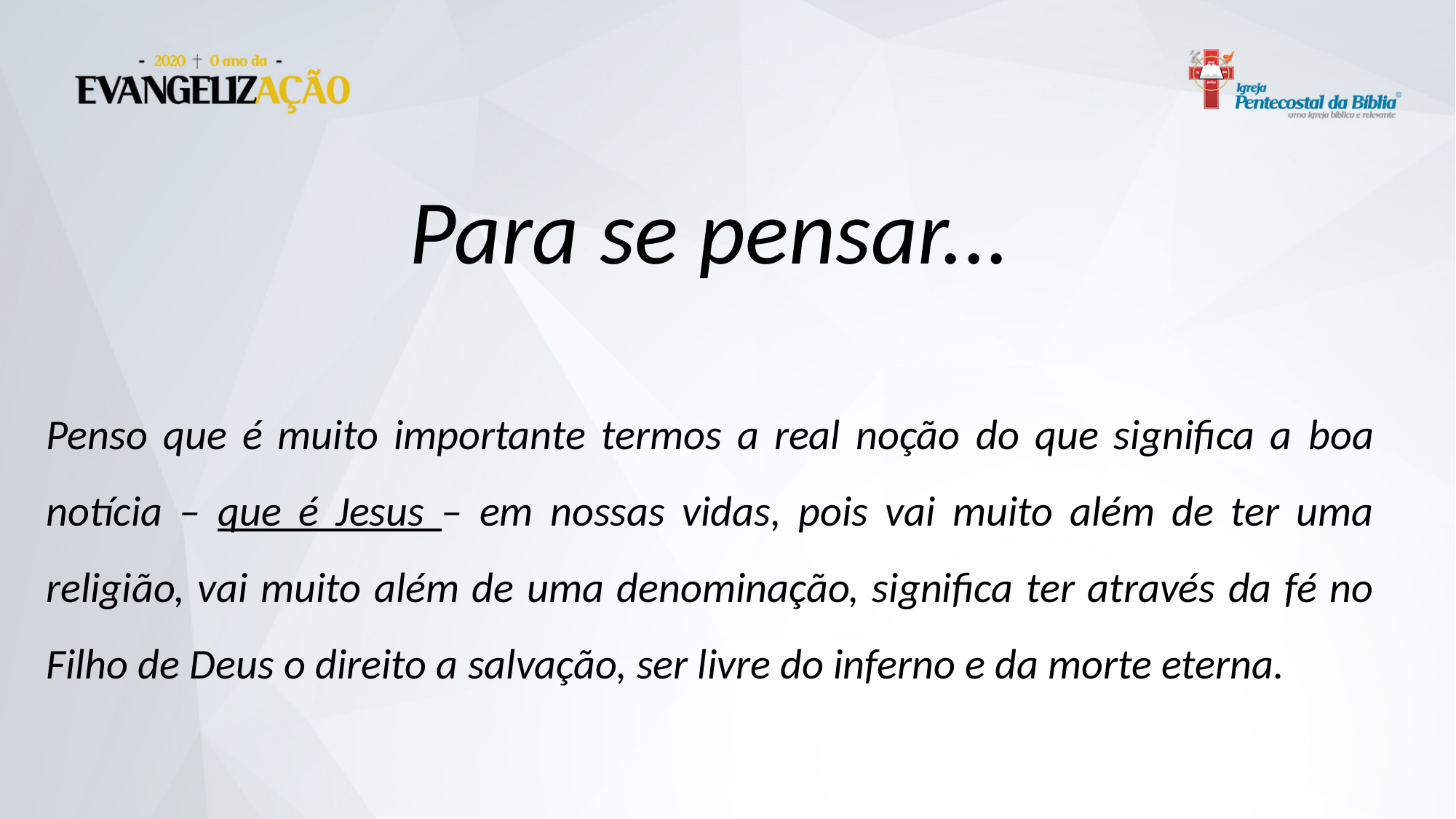

Para se pensar...

Penso que é muito importante termos a real noção do que significa a boa notícia – que é Jesus – em nossas vidas, pois vai muito além de ter uma religião, vai muito além de uma denominação, significa ter através da fé no Filho de Deus o direito a salvação, ser livre do inferno e da morte eterna.